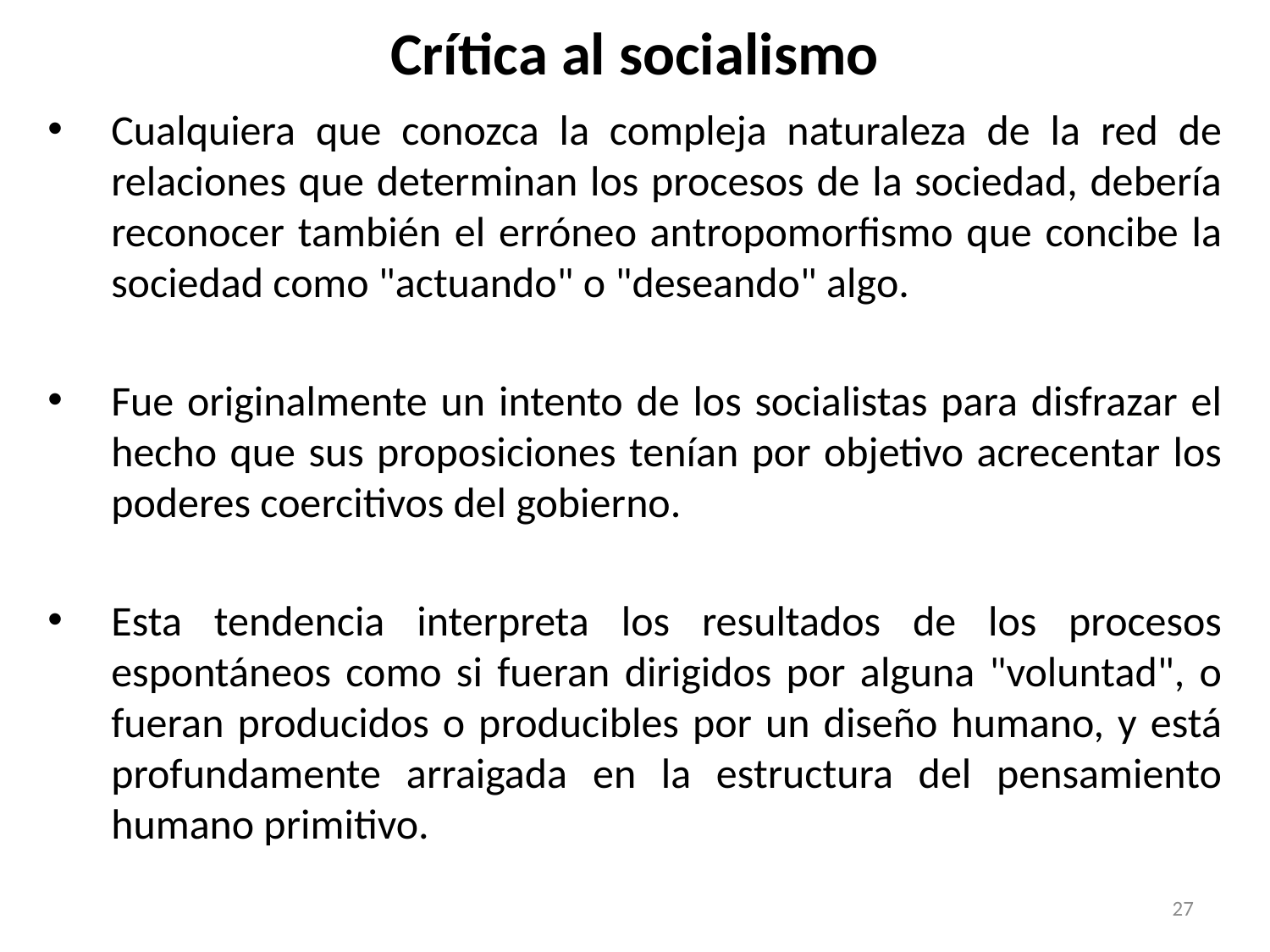

# Crítica al socialismo
Cualquiera que conozca la compleja naturaleza de la red de relaciones que determinan los procesos de la sociedad, debería reconocer también el erróneo antropomorfismo que concibe la sociedad como "actuando" o "deseando" algo.

Fue originalmente un intento de los socialistas para disfrazar el hecho que sus proposiciones tenían por objetivo acrecentar los poderes coercitivos del gobierno.

Esta tendencia interpreta los resultados de los procesos espontáneos como si fueran dirigidos por alguna "voluntad", o fueran producidos o producibles por un diseño humano, y está profundamente arraigada en la estructura del pensamiento humano primitivo.

27